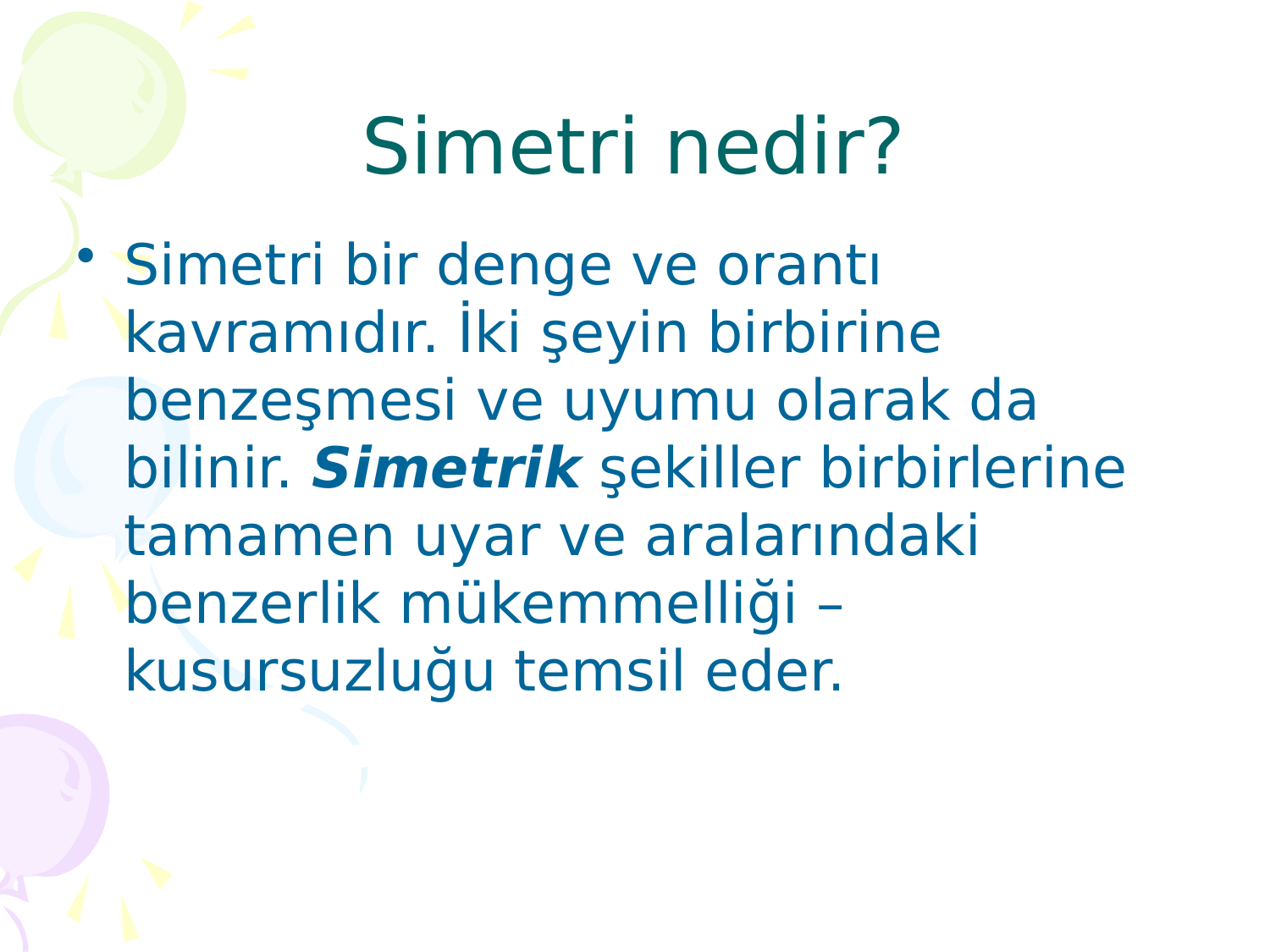

# Simetri nedir?
Simetri bir denge ve orantı kavramıdır. İki şeyin birbirine benzeşmesi ve uyumu olarak da bilinir. Simetrik şekiller birbirlerine tamamen uyar ve aralarındaki benzerlik mükemmelliği – kusursuzluğu temsil eder.